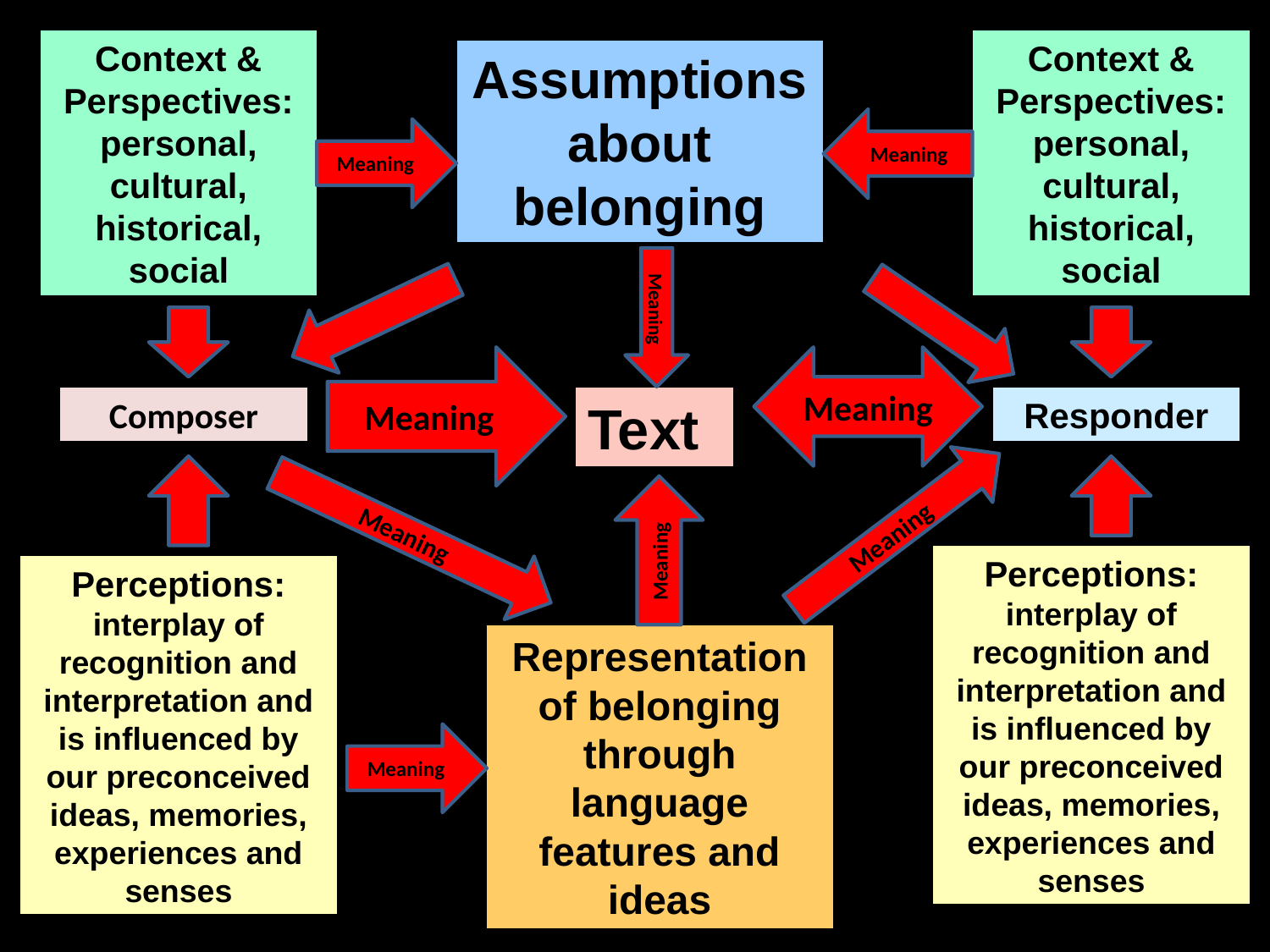

Context & Perspectives: personal, cultural, historical, social
Context & Perspectives: personal, cultural, historical, social
Assumptions about belonging
Meaning
Meaning

Meaning

Meaning
Meaning
Composer
Text
Responder

Meaning
Meaning
Meaning
Perceptions: interplay of recognition and interpretation and is influenced by our preconceived ideas, memories, experiences and senses
Perceptions: interplay of recognition and interpretation and is influenced by our preconceived ideas, memories, experiences and senses
Representation of belonging through language features and ideas
Meaning